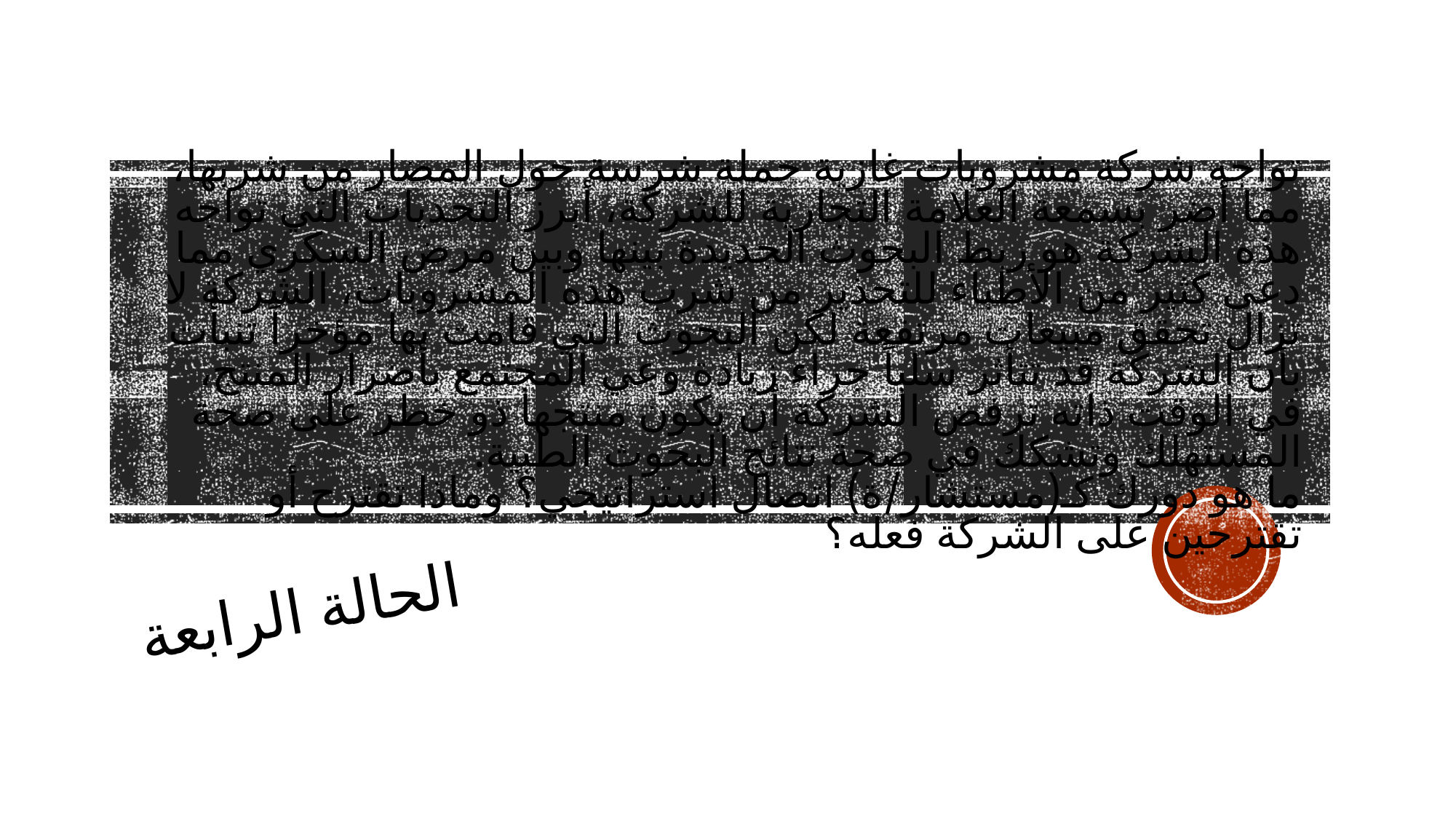

# تواجه شركة مشروبات غازية حملة شرسة حول المضار من شربها، مما أضر بسمعة العلامة التجارية للشركة، أبرز التحديات التي تواجه هذه الشركة هو ربط البحوث الجديدة بينها وبين مرض السكري مما دعى كثير من الأطباء للتحذير من شرب هذه المشروبات، الشركة لا تزال تحقق مبيعات مرتفعة لكن البحوث التي قامت بها مؤخراً تنبأت بأن الشركة قد تتأثر سلباً جراء زيادة وعي المجتمع بأضرار المنتج، في الوقت ذاته ترفض الشركة أن يكون منتجها ذو خطر على صحة المستهلك وتشكك في صحة نتائج البحوث الطبية. ما هو دورك كـ(مستشار/ة) اتصال استراتيجي؟ وماذا تقترح أو تقترحين على الشركة فعله؟
الحالة الرابعة